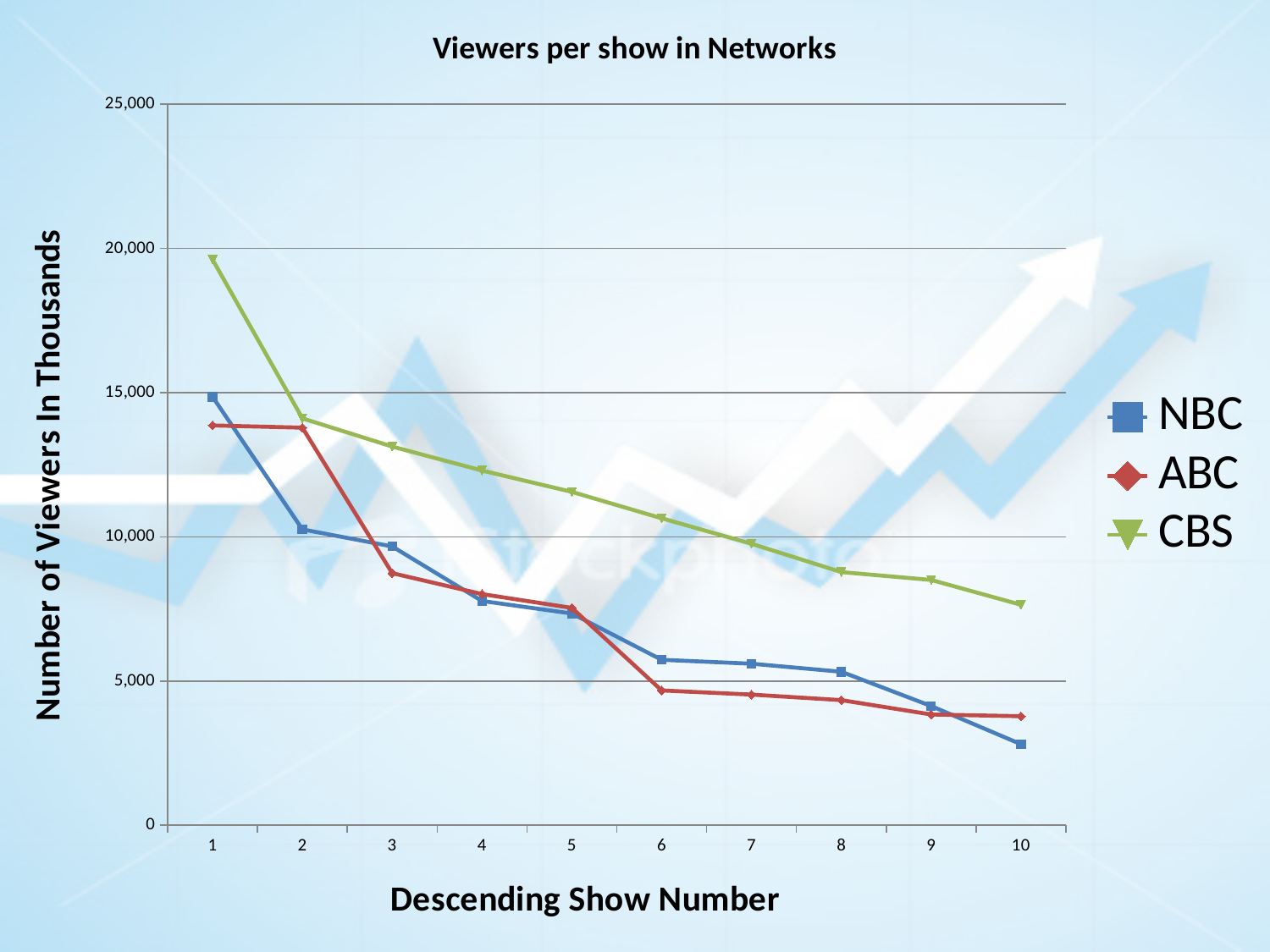

### Chart: Viewers per show in Networks

| Category | NBC | ABC | CBS |
|---|---|---|---|